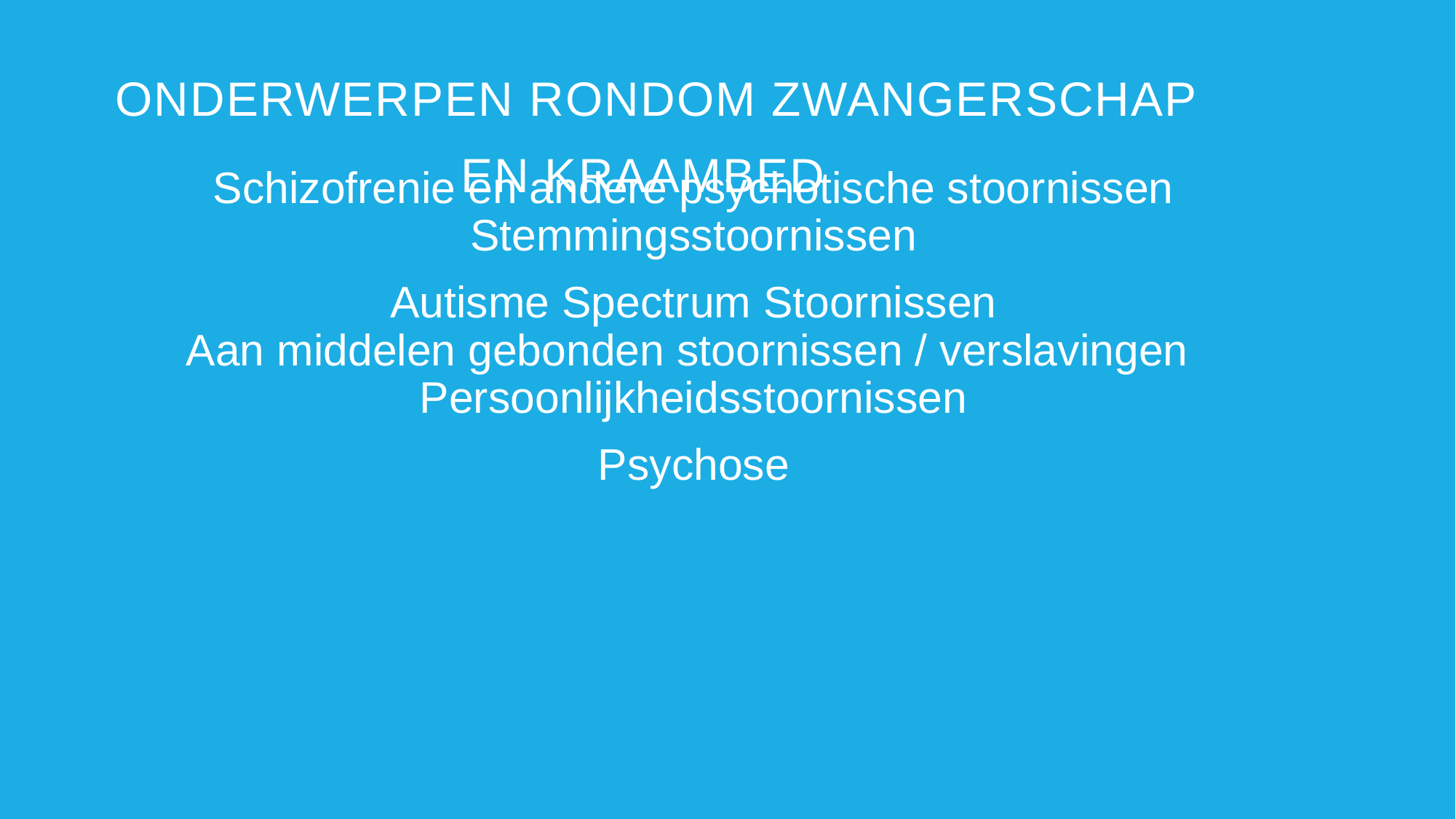

# Onderwerpen rondom zwangerschap en kraambed
Schizofrenie en andere psychotische stoornissen
Stemmingsstoornissen
Autisme Spectrum Stoornissen
Aan middelen gebonden stoornissen / verslavingen
Persoonlijkheidsstoornissen
Psychose